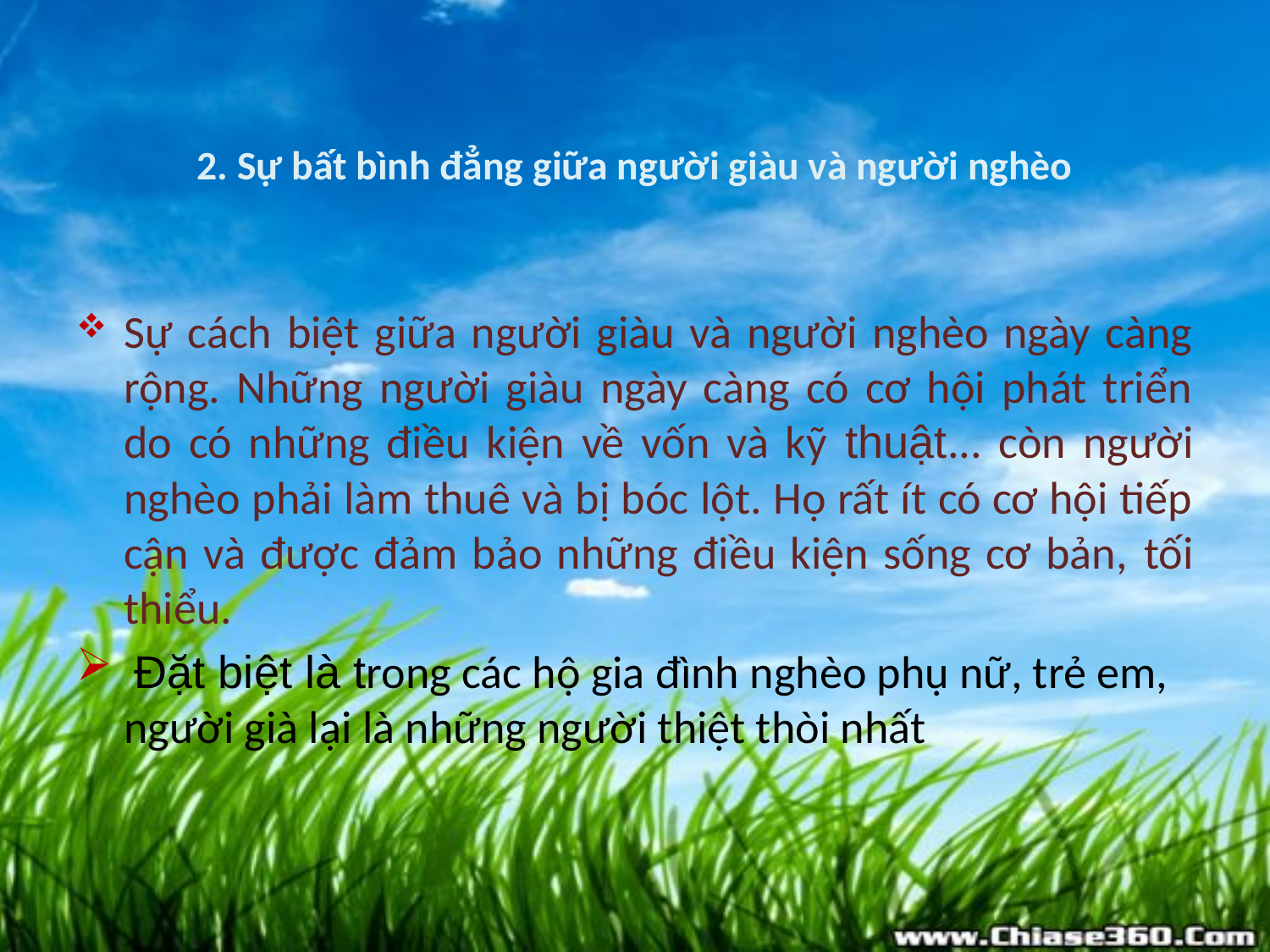

# 2. Sự bất bình đẳng giữa người giàu và người nghèo
Sự cách biệt giữa người giàu và người nghèo ngày càng rộng. Những người giàu ngày càng có cơ hội phát triển do có những điều kiện về vốn và kỹ thuật... còn người nghèo phải làm thuê và bị bóc lột. Họ rất ít có cơ hội tiếp cận và được đảm bảo những điều kiện sống cơ bản, tối thiểu.
 Đặt biệt là trong các hộ gia đình nghèo phụ nữ, trẻ em, người già lại là những người thiệt thòi nhất